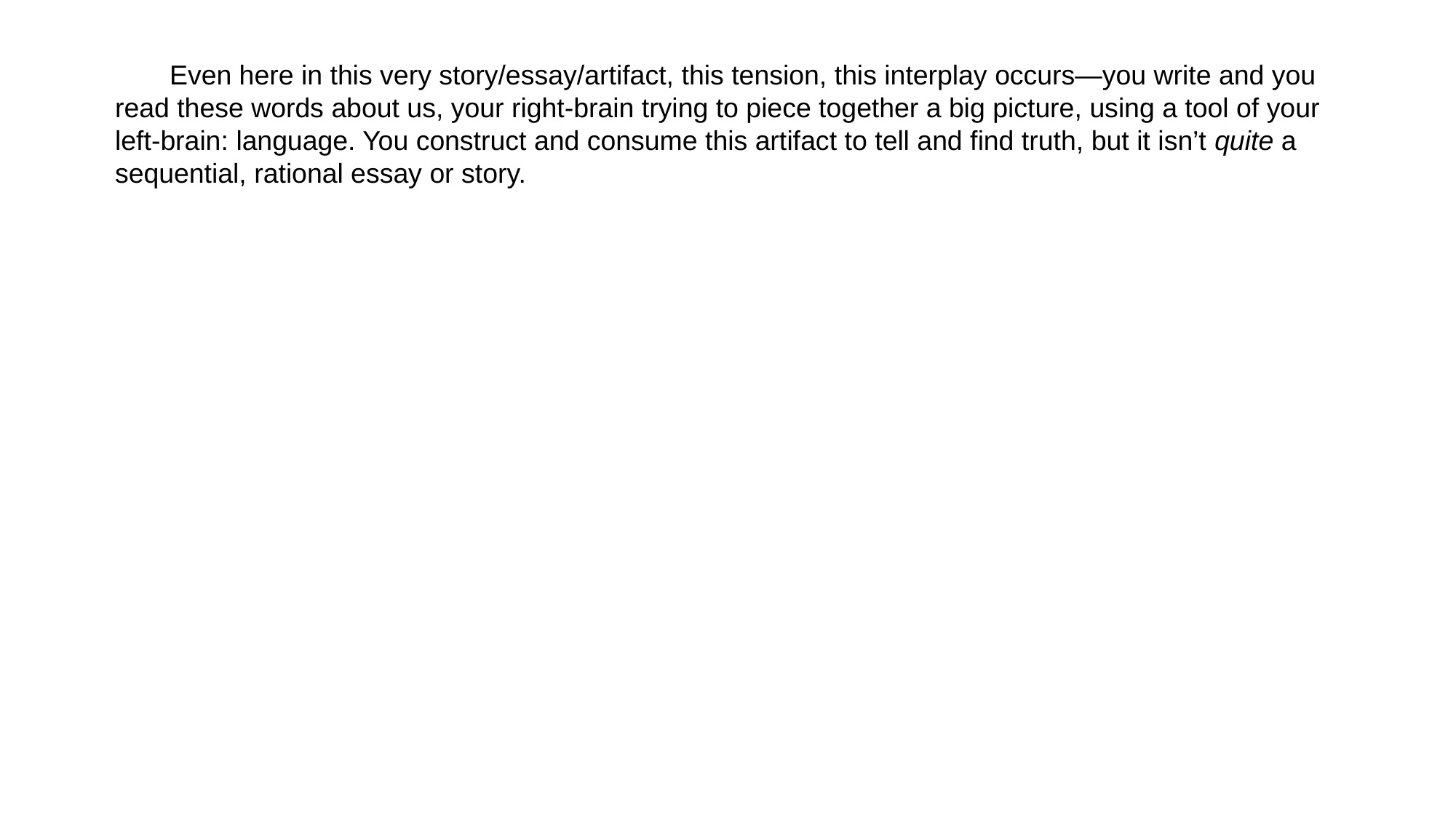

Even here in this very story/essay/artifact, this tension, this interplay occurs—you write and you read these words about us, your right-brain trying to piece together a big picture, using a tool of your left-brain: language. You construct and consume this artifact to tell and find truth, but it isn’t quite a sequential, rational essay or story.